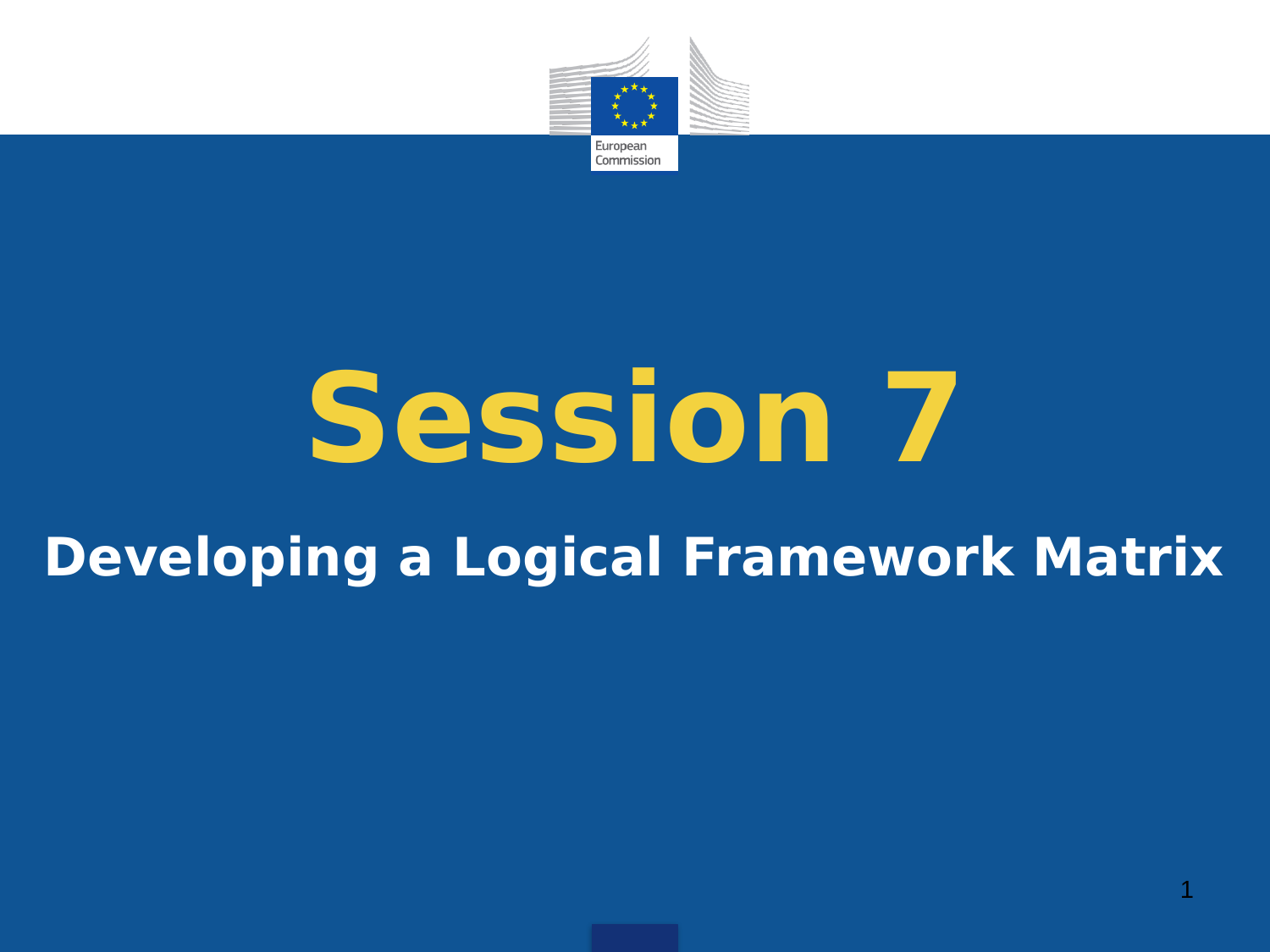

# Session 7
Developing a Logical Framework Matrix
1